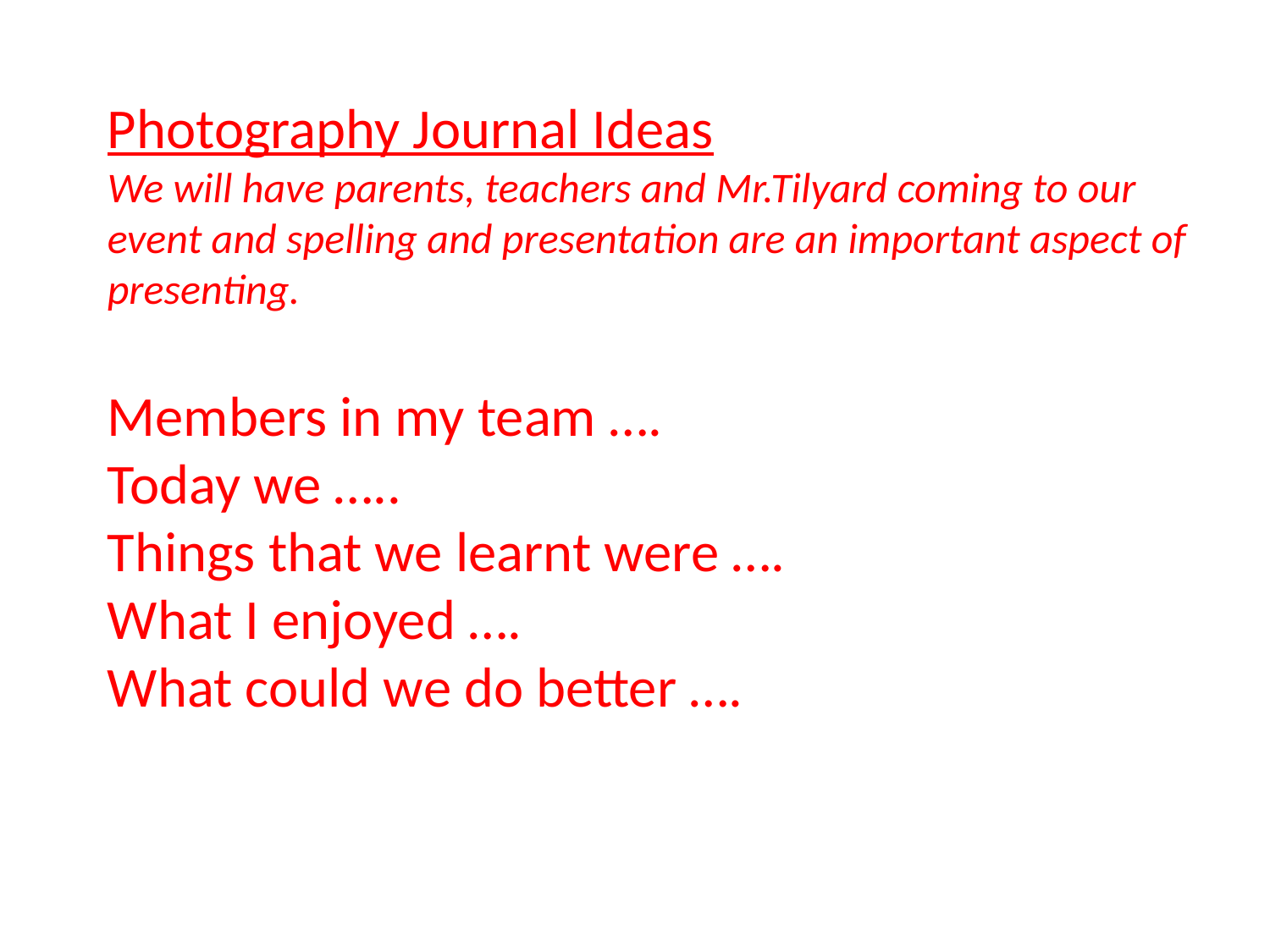

Photography Journal Ideas
We will have parents, teachers and Mr.Tilyard coming to our event and spelling and presentation are an important aspect of presenting.

Members in my team ….
Today we …..
Things that we learnt were ….
What I enjoyed ….
What could we do better ….